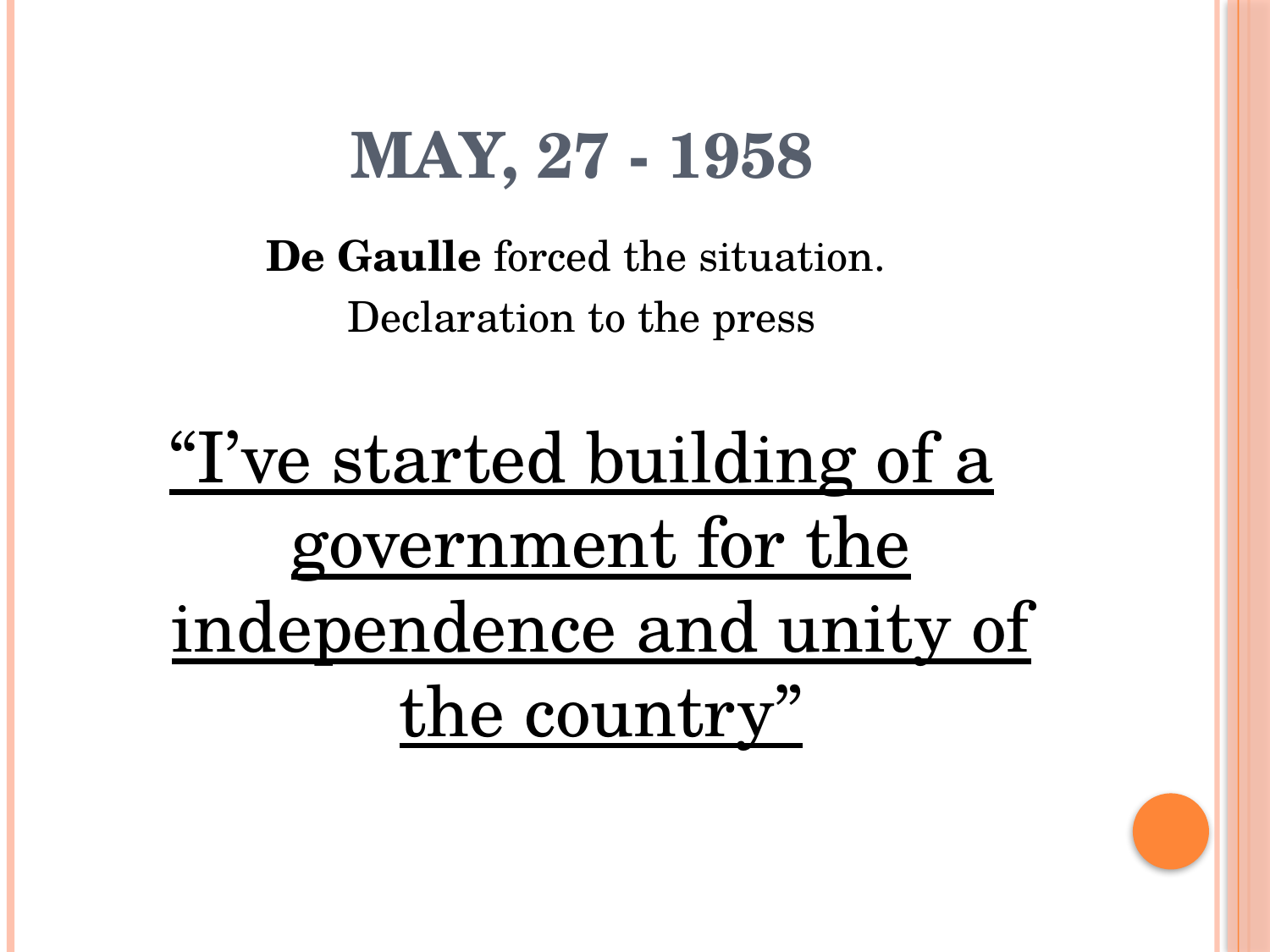

# MAY, 27 - 1958
De Gaulle forced the situation.
Declaration to the press

“I’ve started building of a government for the independence and unity of the country”